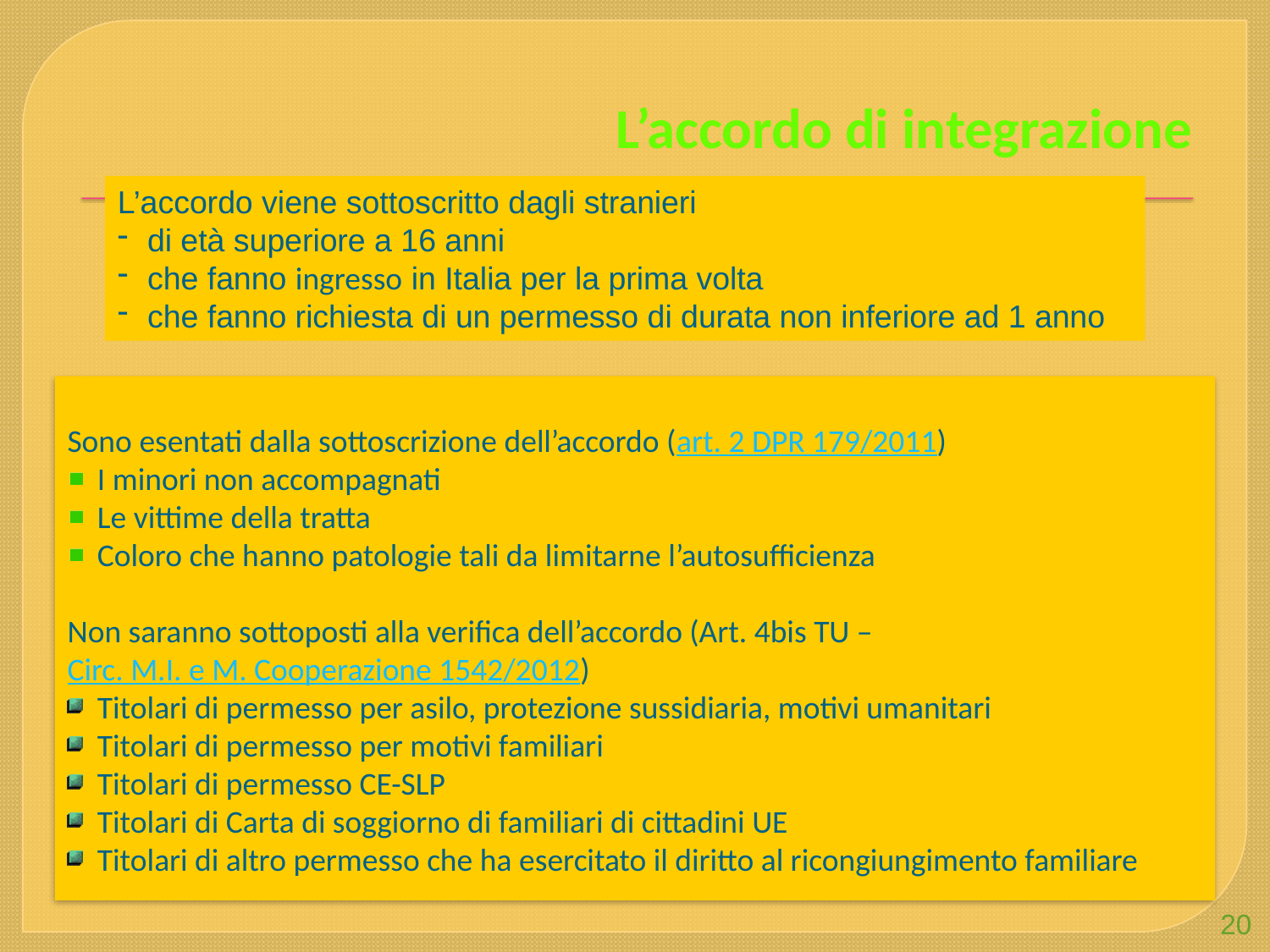

L’accordo di integrazione
L’accordo viene sottoscritto dagli stranieri
di età superiore a 16 anni
che fanno ingresso in Italia per la prima volta
che fanno richiesta di un permesso di durata non inferiore ad 1 anno

Sono esentati dalla sottoscrizione dell’accordo (art. 2 DPR 179/2011)
I minori non accompagnati
Le vittime della tratta
Coloro che hanno patologie tali da limitarne l’autosufficienza

Non saranno sottoposti alla verifica dell’accordo (Art. 4bis TU – Circ. M.I. e M. Cooperazione 1542/2012)
Titolari di permesso per asilo, protezione sussidiaria, motivi umanitari
Titolari di permesso per motivi familiari
Titolari di permesso CE-SLP
Titolari di Carta di soggiorno di familiari di cittadini UE
Titolari di altro permesso che ha esercitato il diritto al ricongiungimento familiare

20